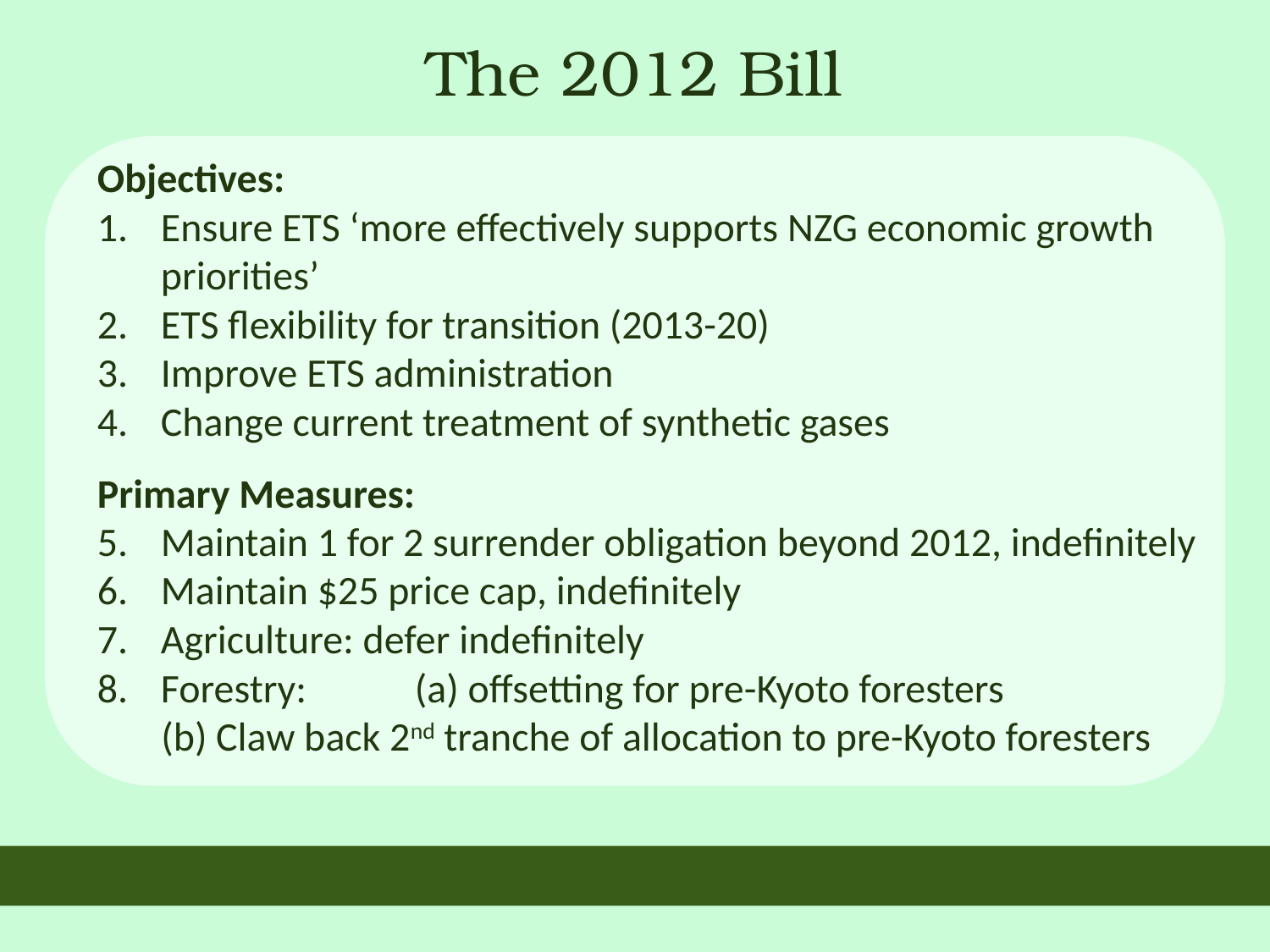

The 2012 Bill

Objectives:
Ensure ETS ‘more effectively supports NZG economic growth priorities’
ETS flexibility for transition (2013-20)
Improve ETS administration
Change current treatment of synthetic gases

Primary Measures:
Maintain 1 for 2 surrender obligation beyond 2012, indefinitely
Maintain $25 price cap, indefinitely
Agriculture: defer indefinitely
Forestry: 	(a) offsetting for pre-Kyoto foresters
       (b) Claw back 2nd tranche of allocation to pre-Kyoto foresters